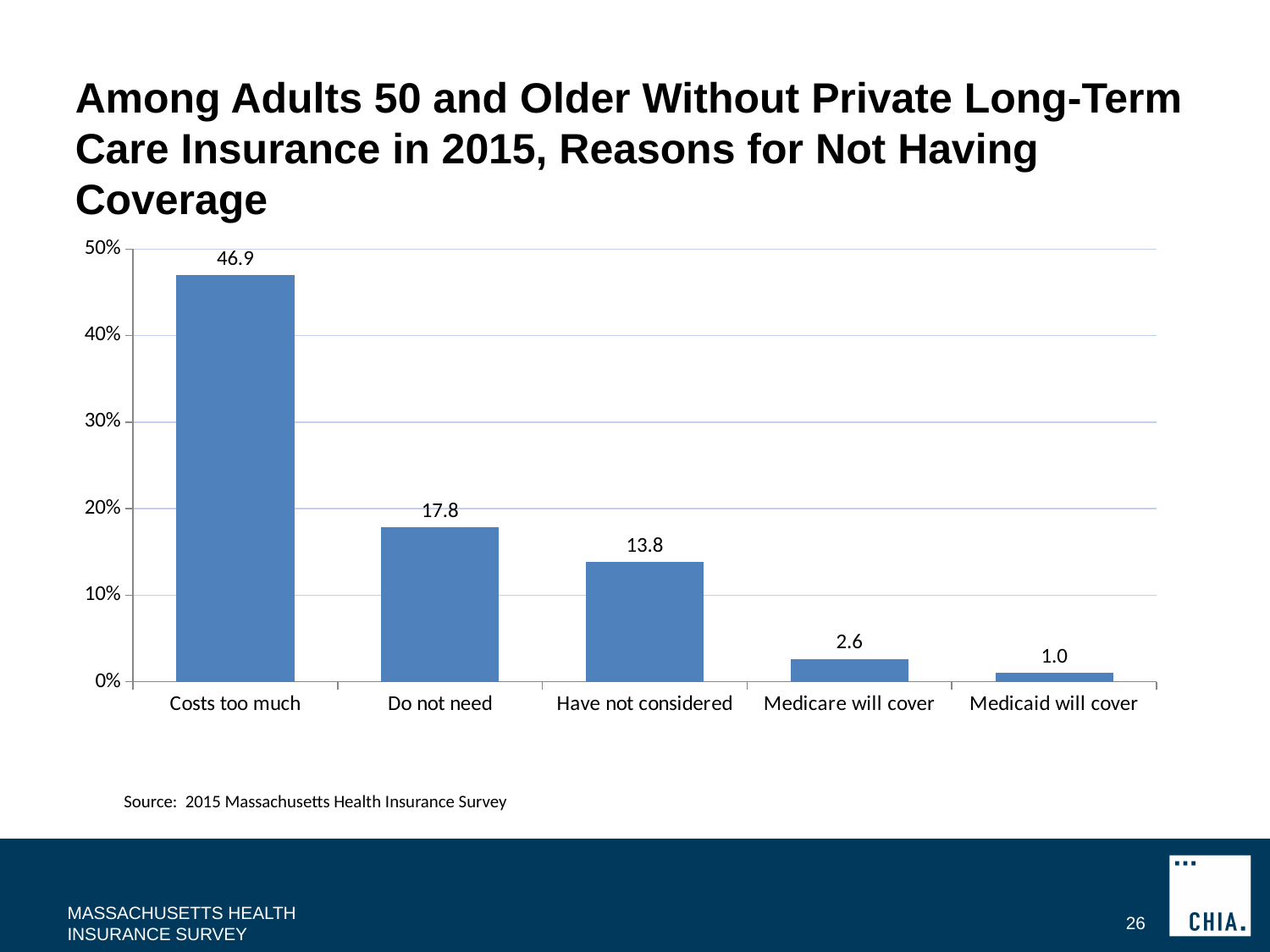

# Among Adults 50 and Older Without Private Long-Term Care Insurance in 2015, Reasons for Not Having Coverage

### Chart

| Category | All Adults |
|---|---|
| Costs too much | 46.9 |
| Do not need | 17.8 |
| Have not considered | 13.8 |
| Medicare will cover | 2.6 |
| Medicaid will cover | 1.0 |

Source:  2015 Massachusetts Health Insurance Survey
MASSACHUSETTS HEALTH INSURANCE SURVEY
26